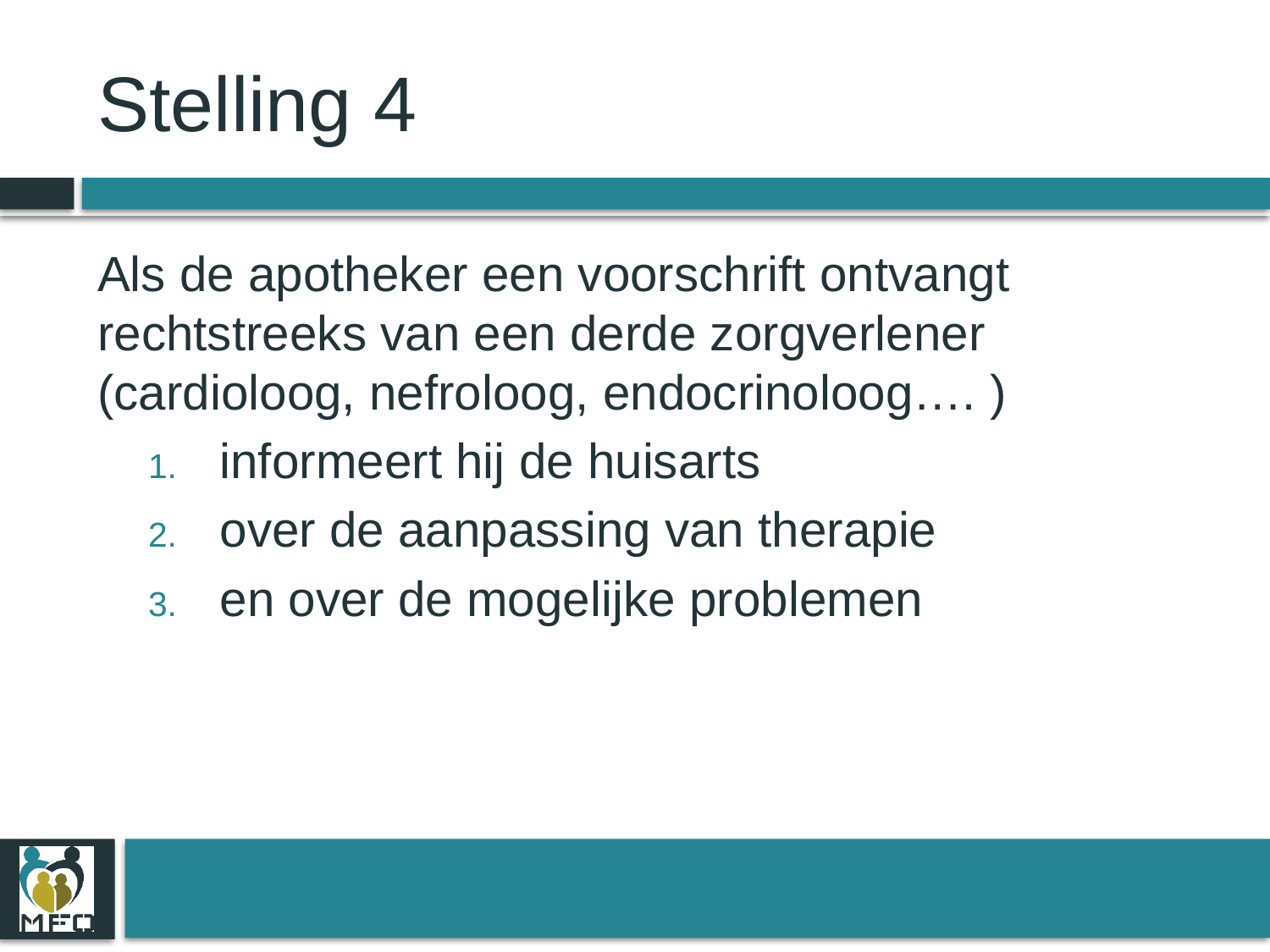

# Stelling 4
Als de apotheker een voorschrift ontvangt rechtstreeks van een derde zorgverlener (cardioloog, nefroloog, endocrinoloog…. )
informeert hij de huisarts
over de aanpassing van therapie
en over de mogelijke problemen